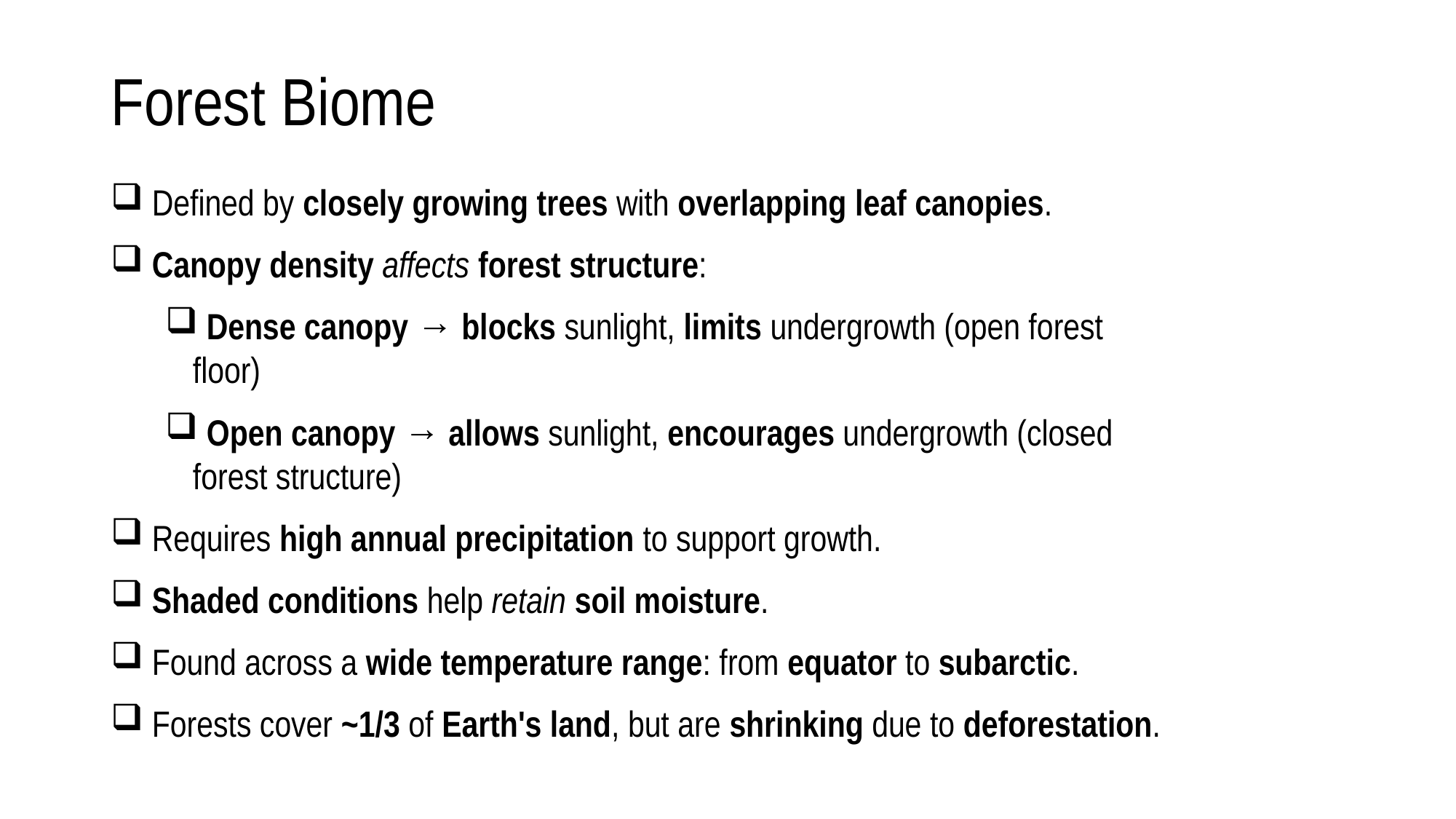

# Forest Biome
 Defined by closely growing trees with overlapping leaf canopies.
 Canopy density affects forest structure:
 Dense canopy → blocks sunlight, limits undergrowth (open forest floor)
 Open canopy → allows sunlight, encourages undergrowth (closed forest structure)
 Requires high annual precipitation to support growth.
 Shaded conditions help retain soil moisture.
 Found across a wide temperature range: from equator to subarctic.
 Forests cover ~1/3 of Earth's land, but are shrinking due to deforestation.